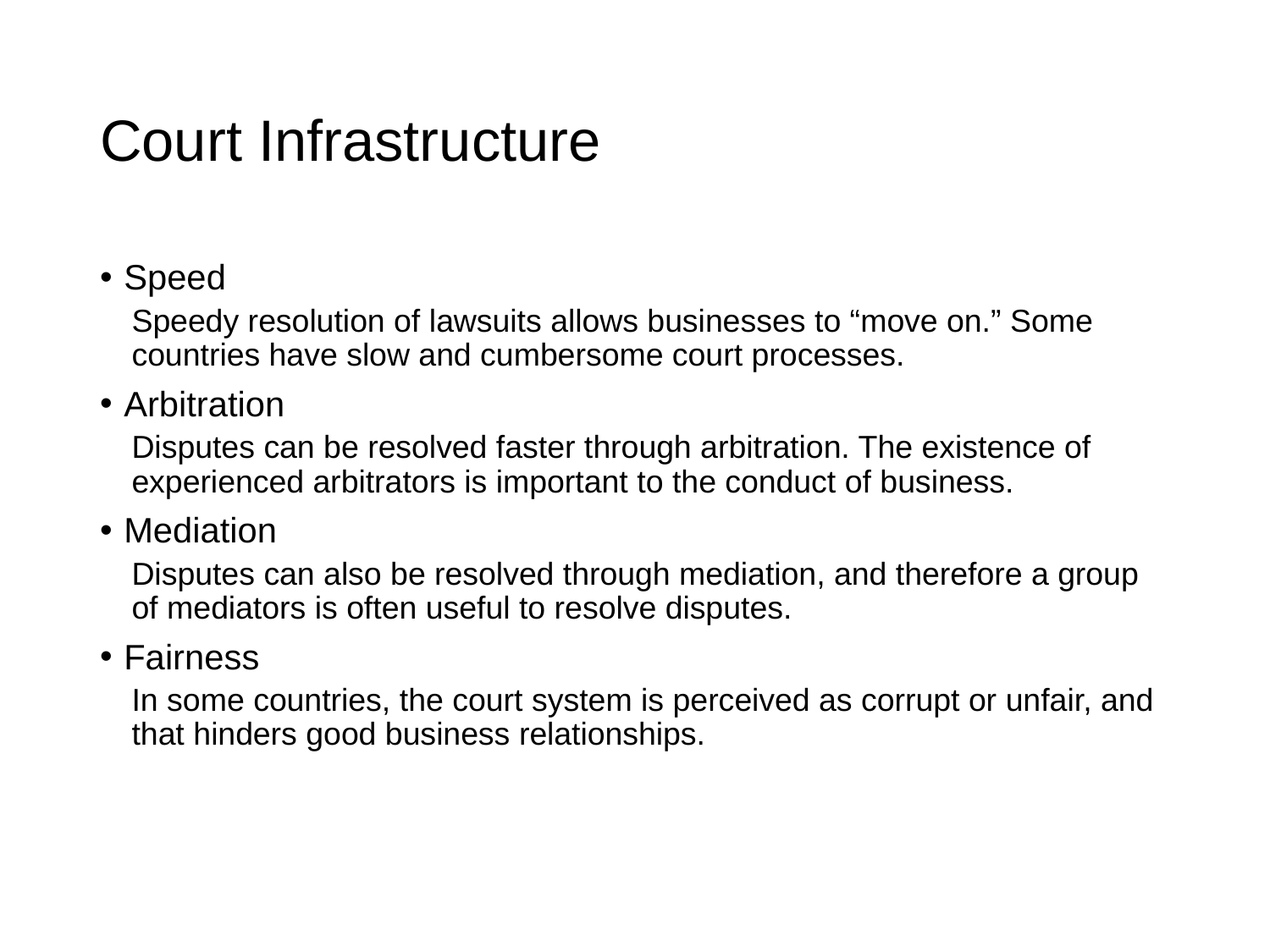

# Court Infrastructure
Speed
Speedy resolution of lawsuits allows businesses to “move on.” Some countries have slow and cumbersome court processes.
Arbitration
Disputes can be resolved faster through arbitration. The existence of experienced arbitrators is important to the conduct of business.
Mediation
Disputes can also be resolved through mediation, and therefore a group of mediators is often useful to resolve disputes.
Fairness
In some countries, the court system is perceived as corrupt or unfair, and that hinders good business relationships.